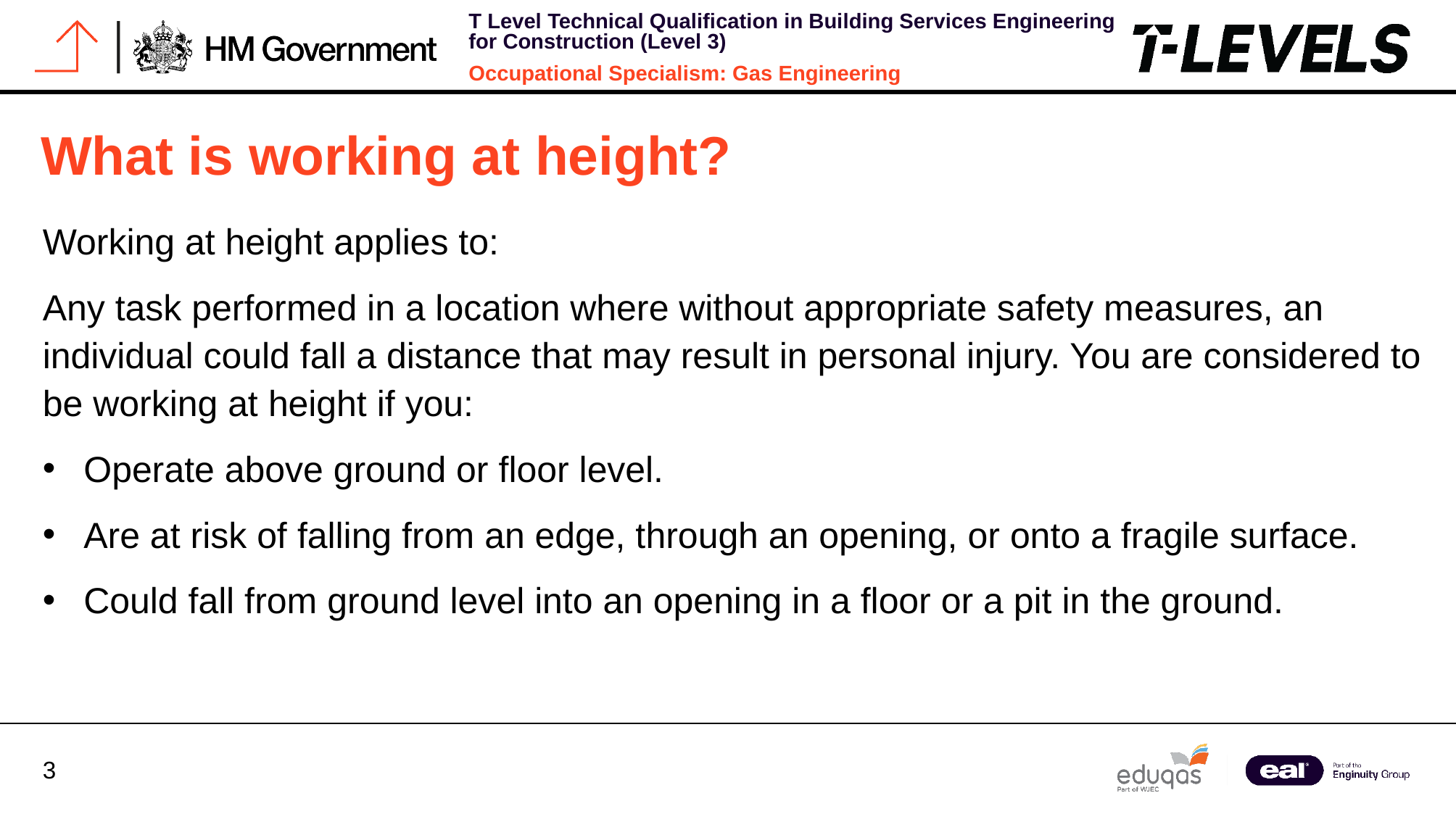

What is working at height?
Working at height applies to:
Any task performed in a location where without appropriate safety measures, an individual could fall a distance that may result in personal injury. You are considered to be working at height if you:
Operate above ground or floor level.
Are at risk of falling from an edge, through an opening, or onto a fragile surface.
Could fall from ground level into an opening in a floor or a pit in the ground.